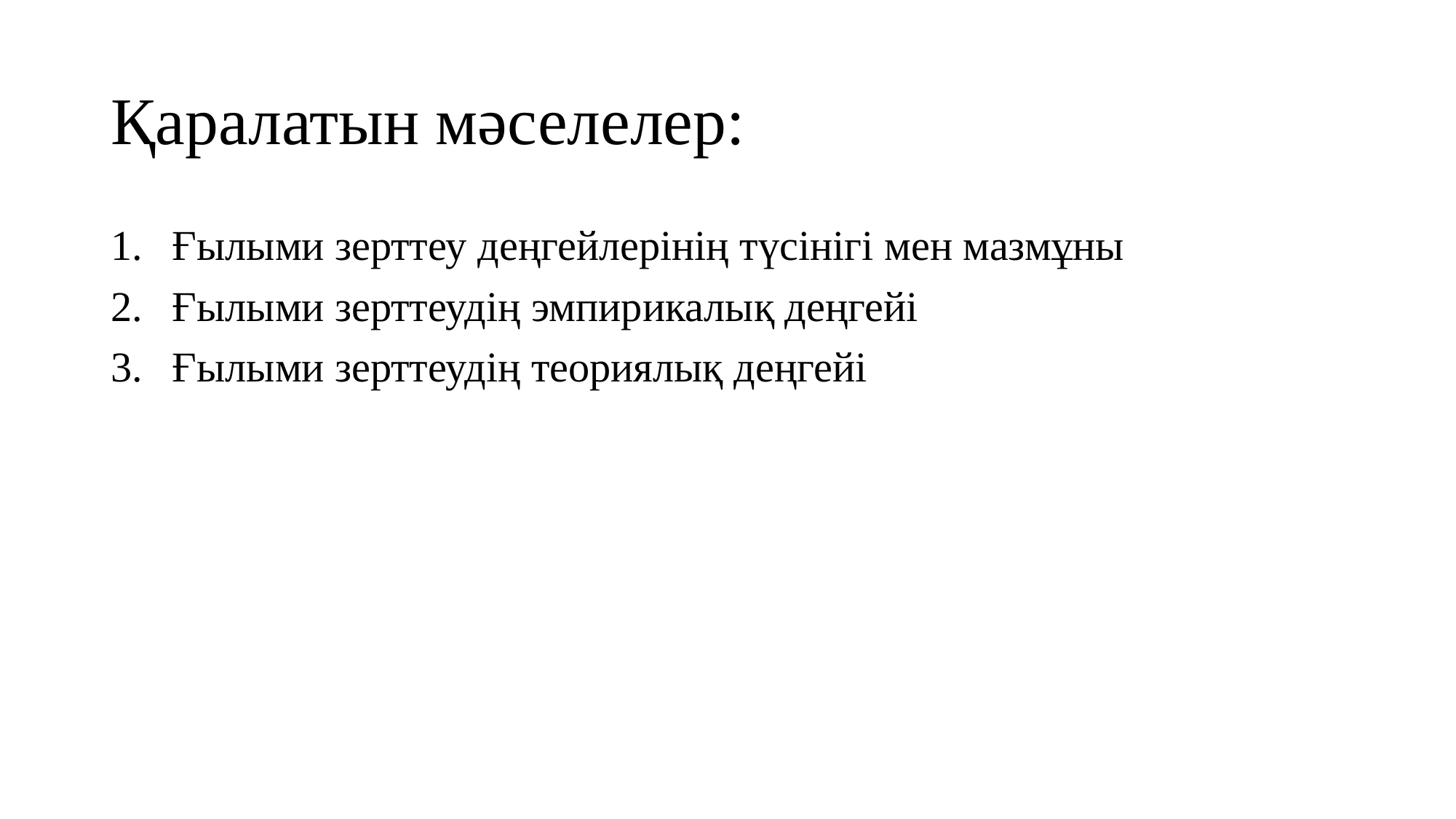

# Қаралатын мәселелер:
Ғылыми зерттеу деңгейлерінің түсінігі мен мазмұны
Ғылыми зерттеудің эмпирикалық деңгейі
Ғылыми зерттеудің теориялық деңгейі